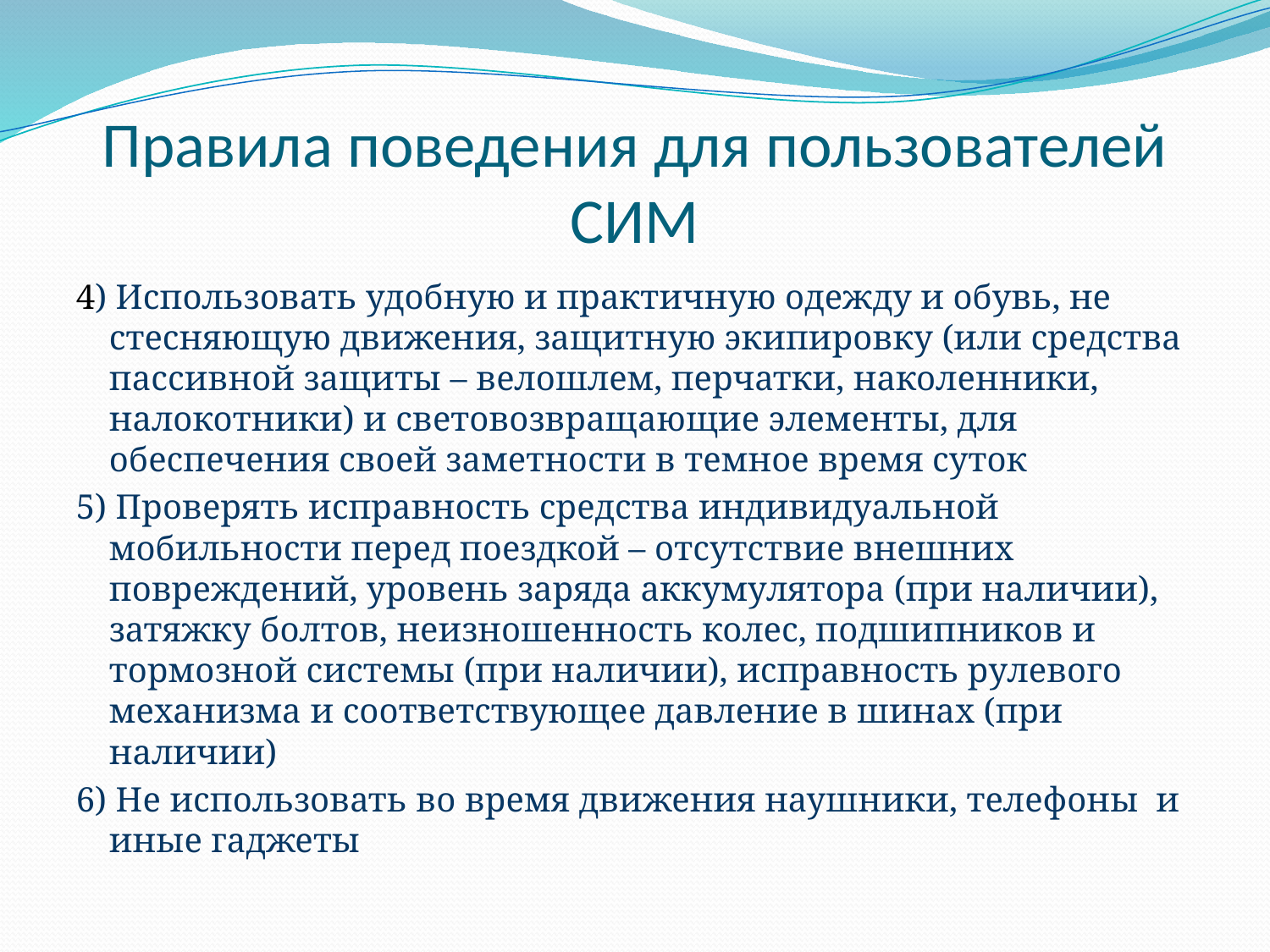

# Правила поведения для пользователей СИМ
4) Использовать удобную и практичную одежду и обувь, не стесняющую движения, защитную экипировку (или средства пассивной защиты – велошлем, перчатки, наколенники, налокотники) и световозвращающие элементы, для обеспечения своей заметности в темное время суток
5) Проверять исправность средства индивидуальной мобильности перед поездкой – отсутствие внешних повреждений, уровень заряда аккумулятора (при наличии), затяжку болтов, неизношенность колес, подшипников и тормозной системы (при наличии), исправность рулевого механизма и соответствующее давление в шинах (при наличии)
6) Не использовать во время движения наушники, телефоны  и иные гаджеты